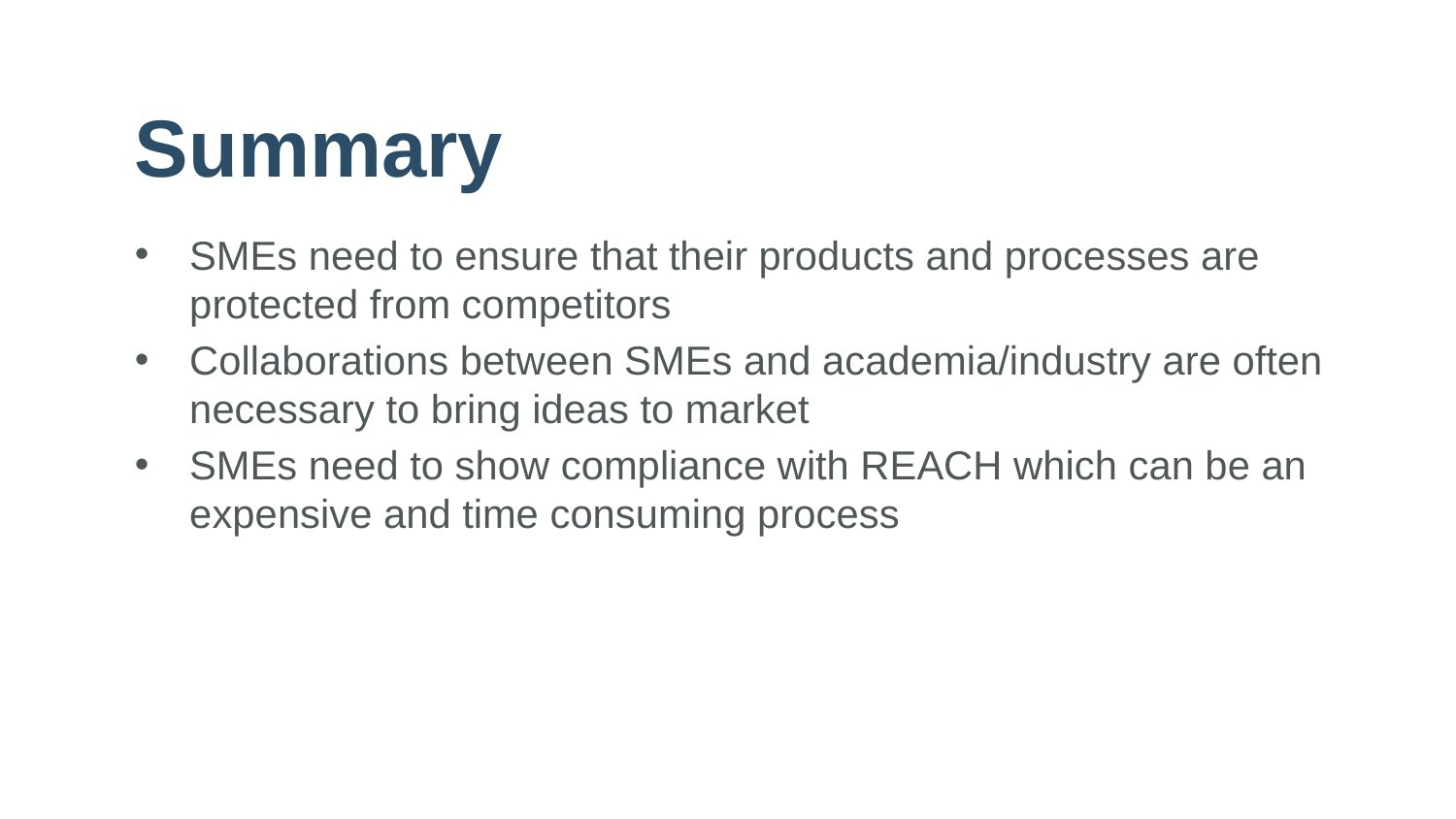

# Summary
SMEs need to ensure that their products and processes are protected from competitors
Collaborations between SMEs and academia/industry are often necessary to bring ideas to market
SMEs need to show compliance with REACH which can be an expensive and time consuming process